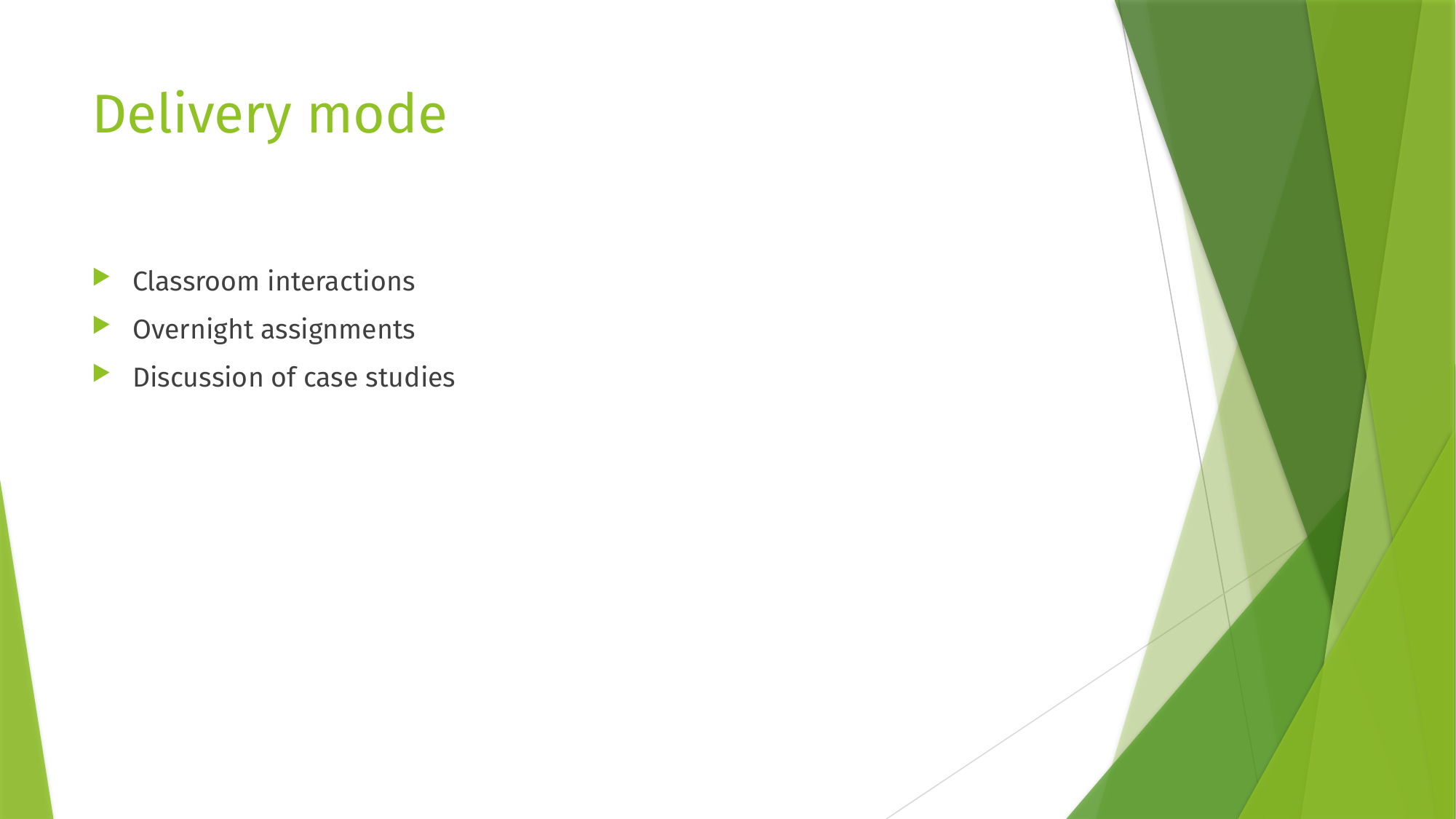

# Delivery mode
Classroom interactions
Overnight assignments
Discussion of case studies